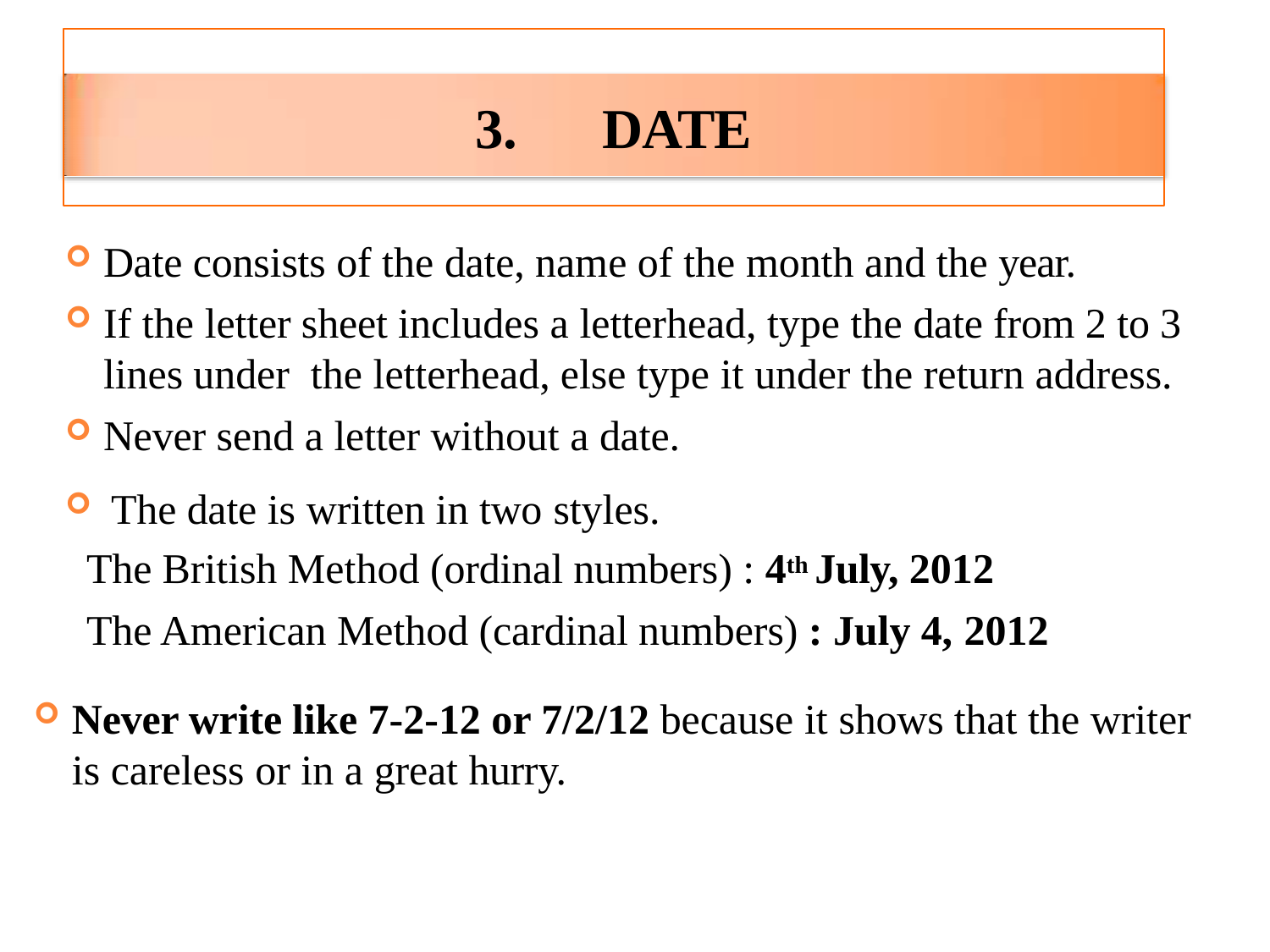

# 3.	DATE
Date consists of the date, name of the month and the year.
If the letter sheet includes a letterhead, type the date from 2 to 3 lines under  the letterhead, else type it under the return address.
Never send a letter without a date.
The date is written in two styles.
The British Method (ordinal numbers) : 4th July, 2012
The American Method (cardinal numbers) : July 4, 2012
Never write like 7-2-12 or 7/2/12 because it shows that the writer is careless or in a great hurry.